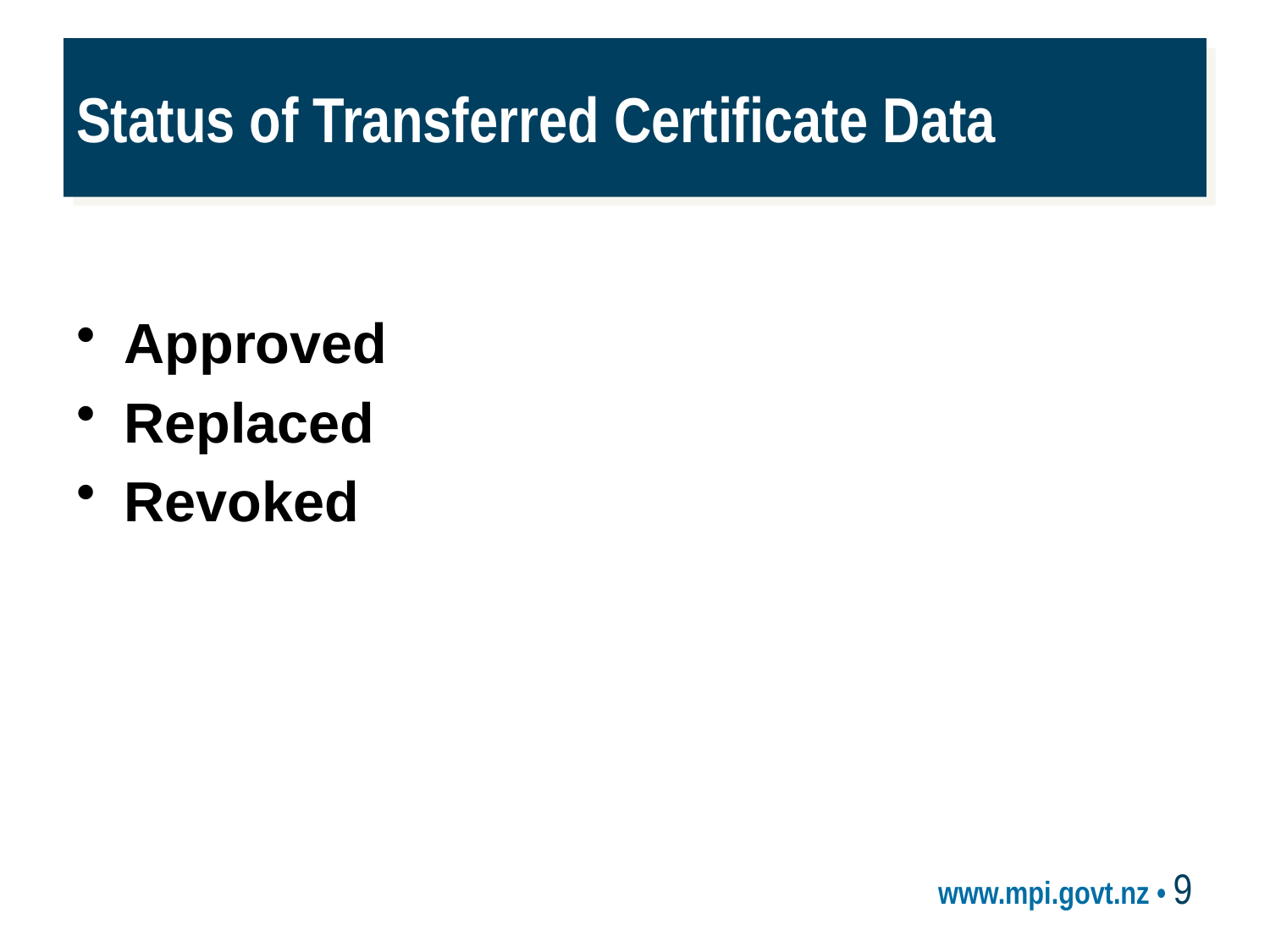

# Status of Transferred Certificate Data

Approved
Replaced
Revoked